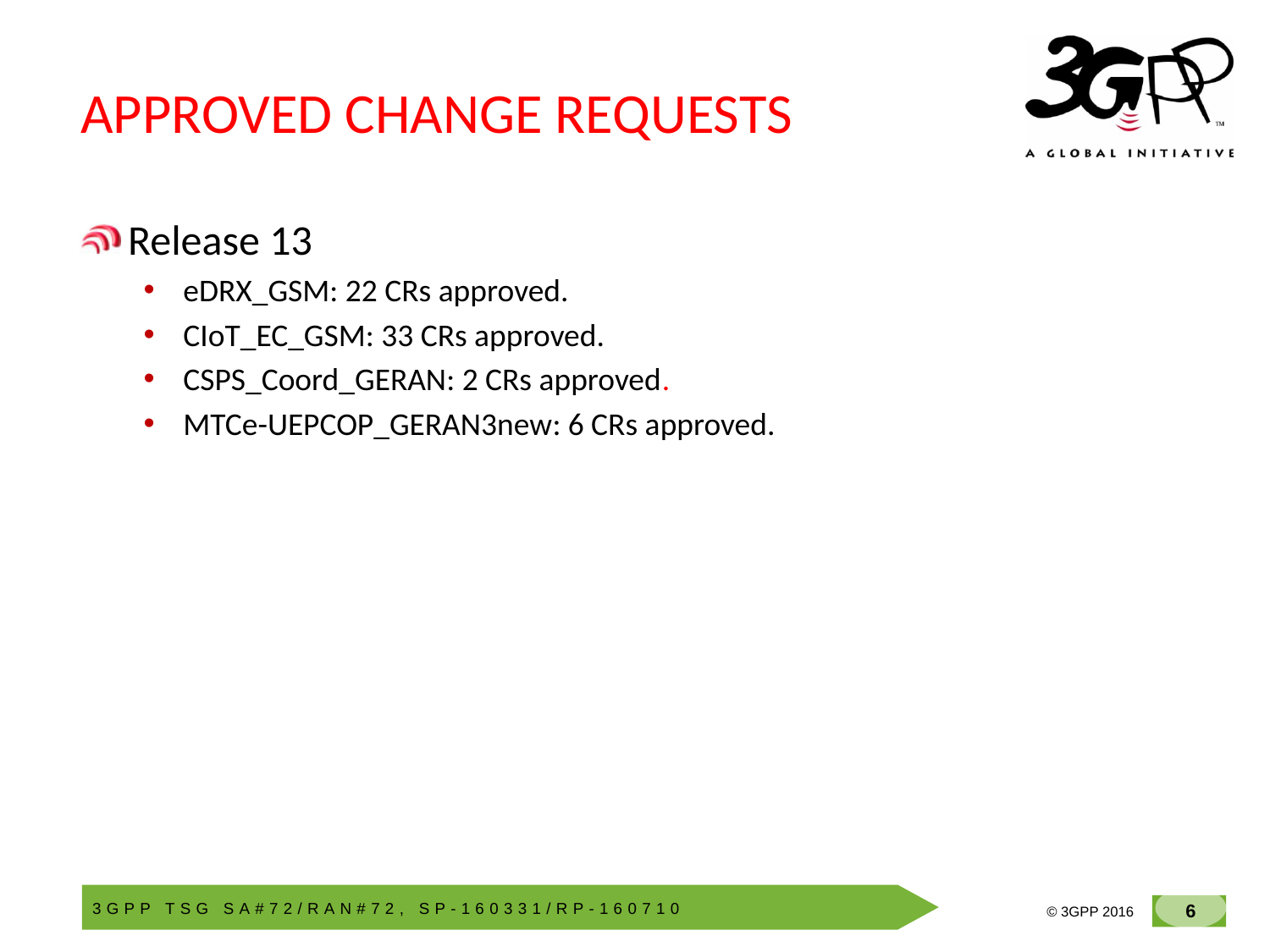

# APPROVED CHANGE REQUESTS
Release 13
eDRX_GSM: 22 CRs approved.
CIoT_EC_GSM: 33 CRs approved.
CSPS_Coord_GERAN: 2 CRs approved.
MTCe-UEPCOP_GERAN3new: 6 CRs approved.